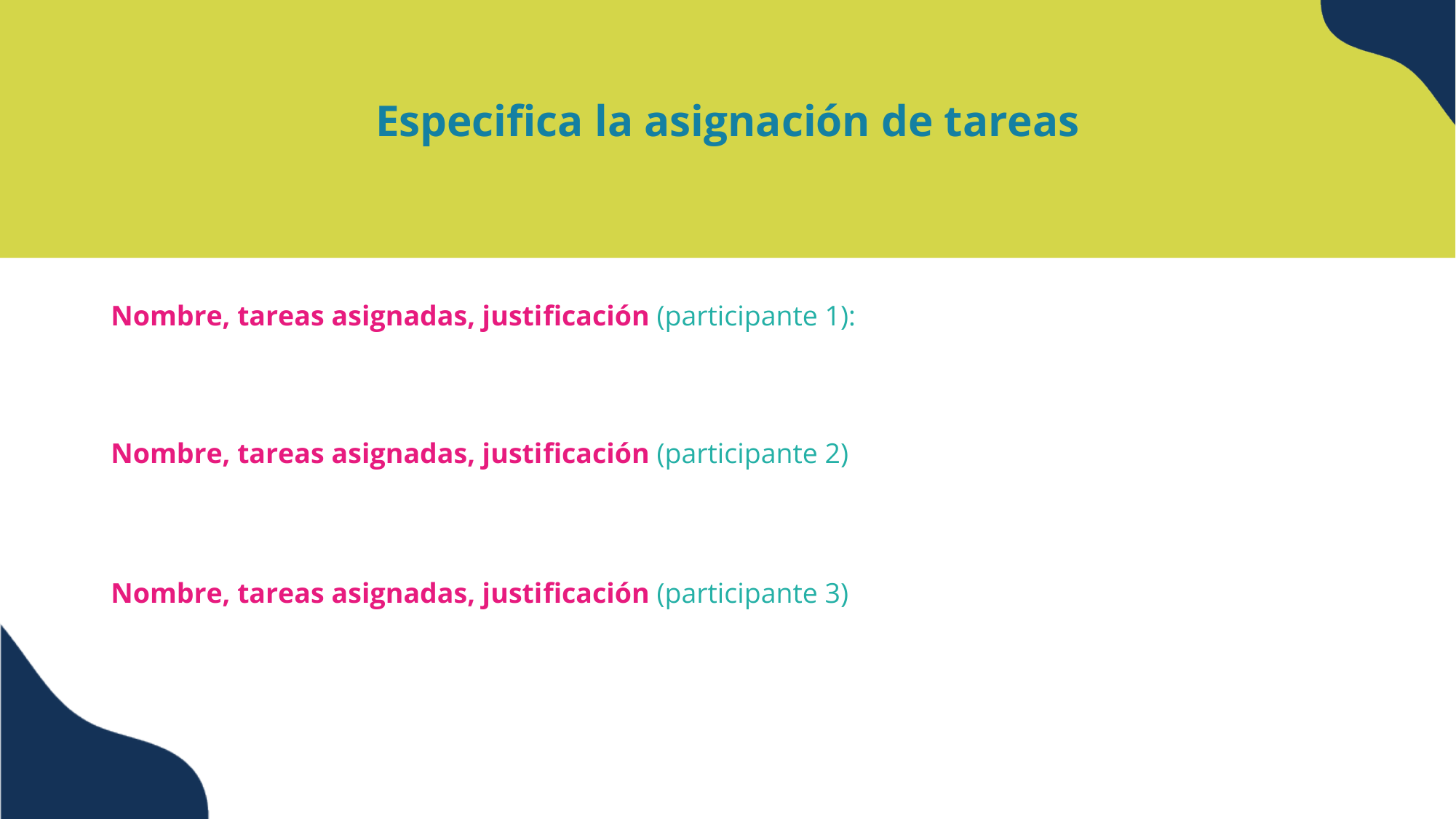

# Especifica la asignación de tareas
Nombre, tareas asignadas, justificación (participante 1):

Nombre, tareas asignadas, justificación (participante 2)

Nombre, tareas asignadas, justificación (participante 3)